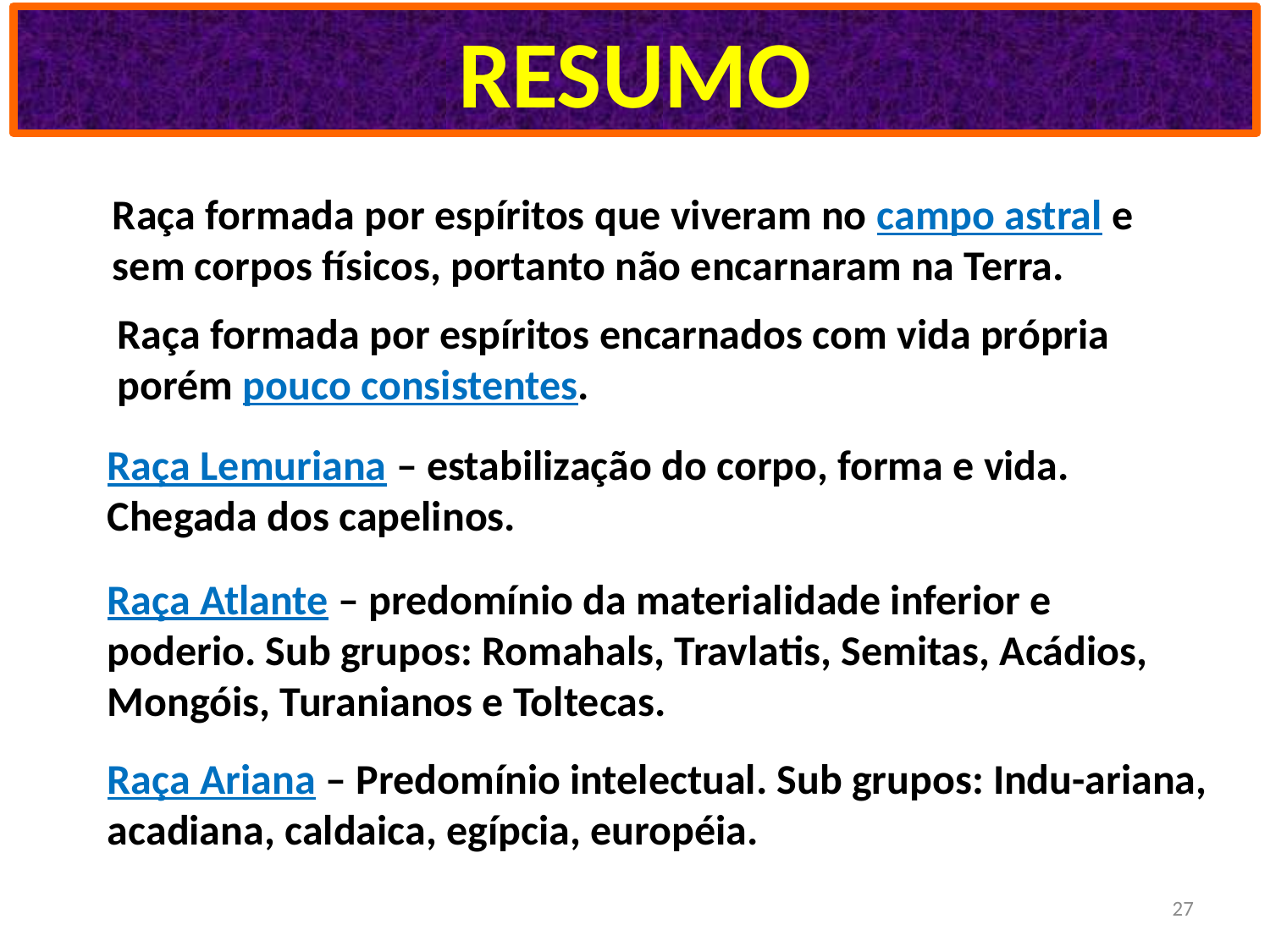

RESUMO
Raça formada por espíritos que viveram no campo astral e sem corpos físicos, portanto não encarnaram na Terra.
Raça formada por espíritos encarnados com vida própria porém pouco consistentes.
Raça Lemuriana – estabilização do corpo, forma e vida. Chegada dos capelinos.
Raça Atlante – predomínio da materialidade inferior e poderio. Sub grupos: Romahals, Travlatis, Semitas, Acádios, Mongóis, Turanianos e Toltecas.
Raça Ariana – Predomínio intelectual. Sub grupos: Indu-ariana, acadiana, caldaica, egípcia, européia.
27